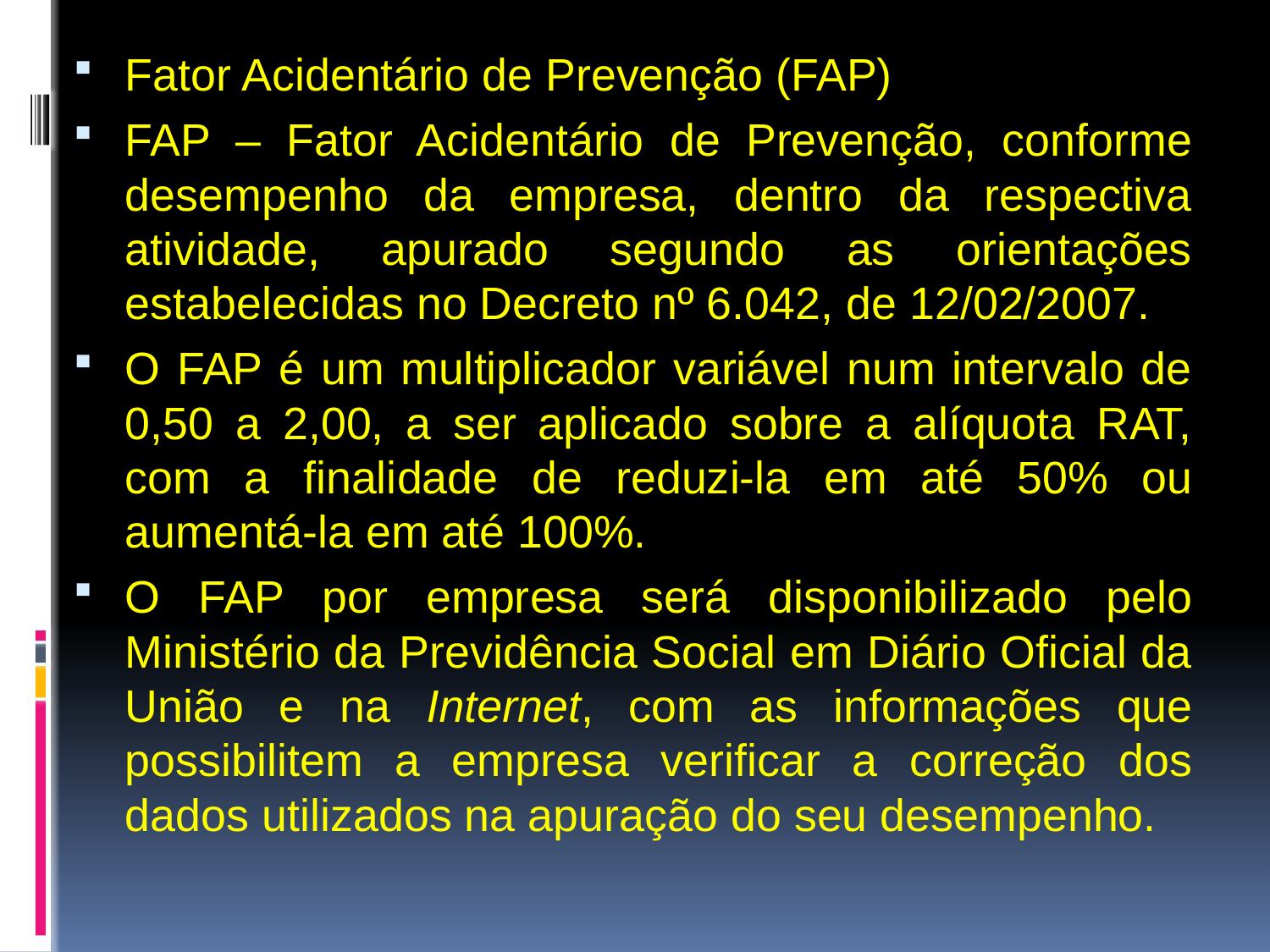

Fator Acidentário de Prevenção (FAP)
FAP – Fator Acidentário de Prevenção, conforme desempenho da empresa, dentro da respectiva atividade, apurado segundo as orientações estabelecidas no Decreto nº 6.042, de 12/02/2007.
O FAP é um multiplicador variável num intervalo de 0,50 a 2,00, a ser aplicado sobre a alíquota RAT, com a finalidade de reduzi-la em até 50% ou aumentá-la em até 100%.
O FAP por empresa será disponibilizado pelo Ministério da Previdência Social em Diário Oficial da União e na Internet, com as informações que possibilitem a empresa verificar a correção dos dados utilizados na apuração do seu desempenho.